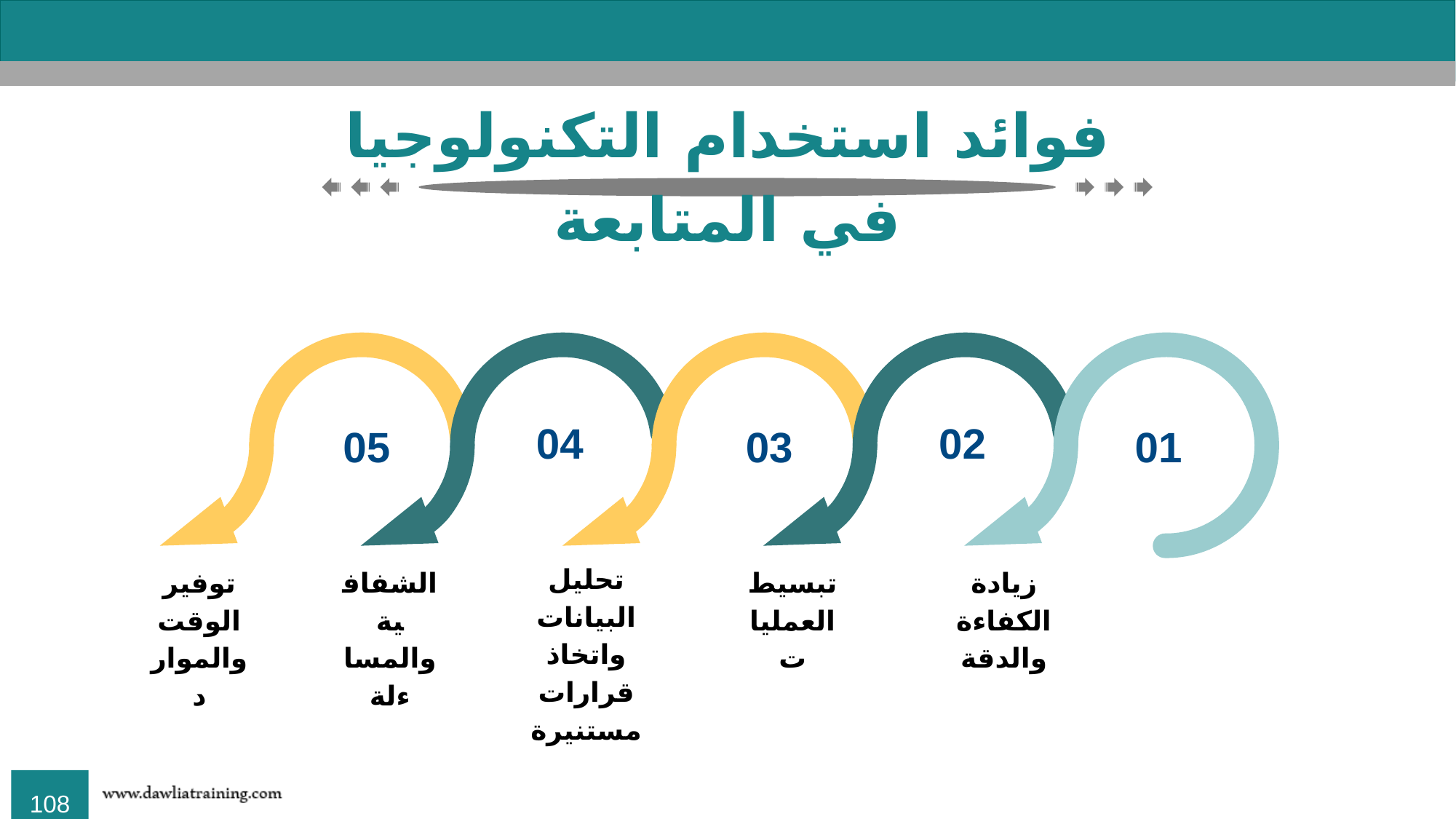

فوائد استخدام التكنولوجيا في المتابعة

05
توفير الوقت والموارد

04
الشفافية والمساءلة

03
تحليل البيانات واتخاذ قرارات مستنيرة

02
تبسيط العمليات

01
زيادة الكفاءة والدقة